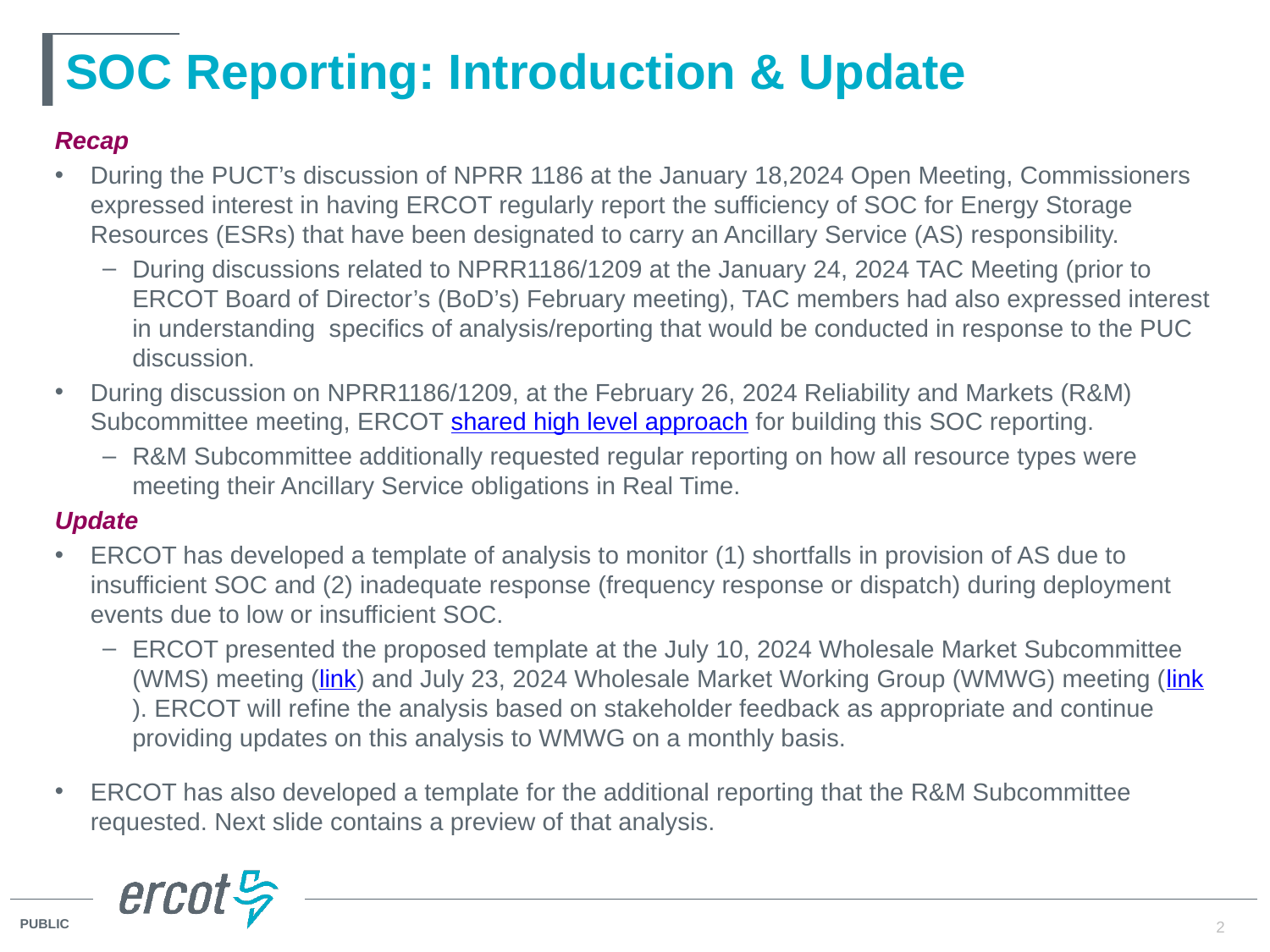

# SOC Reporting: Introduction & Update
Recap
During the PUCT’s discussion of NPRR 1186 at the January 18,2024 Open Meeting, Commissioners expressed interest in having ERCOT regularly report the sufficiency of SOC for Energy Storage Resources (ESRs) that have been designated to carry an Ancillary Service (AS) responsibility.
During discussions related to NPRR1186/1209 at the January 24, 2024 TAC Meeting (prior to ERCOT Board of Director’s (BoD’s) February meeting), TAC members had also expressed interest in understanding  specifics of analysis/reporting that would be conducted in response to the PUC discussion.
During discussion on NPRR1186/1209, at the February 26, 2024 Reliability and Markets (R&M) Subcommittee meeting, ERCOT shared high level approach for building this SOC reporting.
R&M Subcommittee additionally requested regular reporting on how all resource types were meeting their Ancillary Service obligations in Real Time.
Update
ERCOT has developed a template of analysis to monitor (1) shortfalls in provision of AS due to insufficient SOC and (2) inadequate response (frequency response or dispatch) during deployment events due to low or insufficient SOC.
ERCOT presented the proposed template at the July 10, 2024 Wholesale Market Subcommittee (WMS) meeting (link) and July 23, 2024 Wholesale Market Working Group (WMWG) meeting (link). ERCOT will refine the analysis based on stakeholder feedback as appropriate and continue providing updates on this analysis to WMWG on a monthly basis.

ERCOT has also developed a template for the additional reporting that the R&M Subcommittee requested. Next slide contains a preview of that analysis.

2